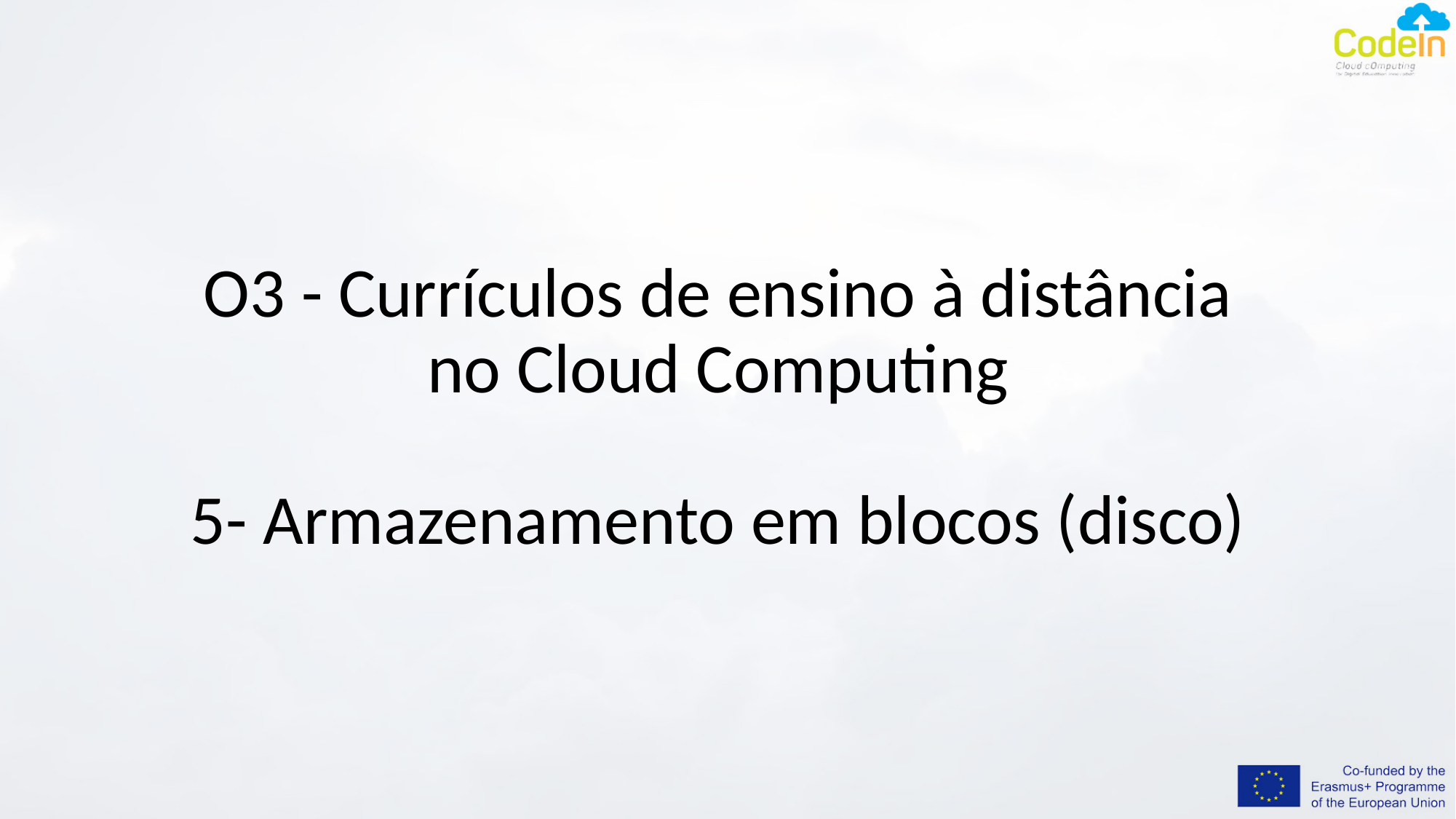

# O3 - Currículos de ensino à distância no Cloud Computing 5- Armazenamento em blocos (disco)